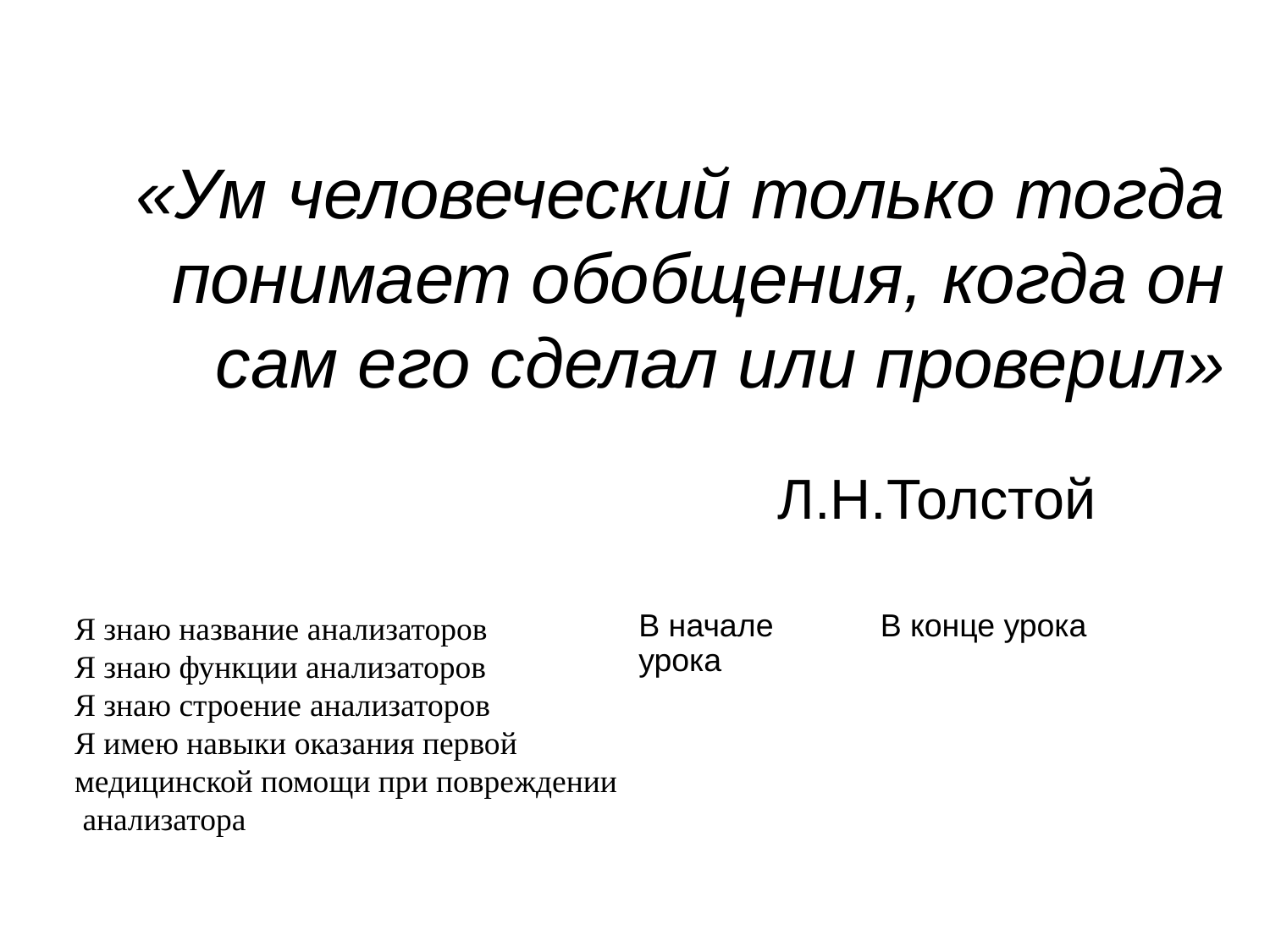

«Ум человеческий только тогда понимает обобщения, когда он сам его сделал или проверил»
Л.Н.Толстой
Я знаю название анализаторов
Я знаю функции анализаторов
Я знаю строение анализаторов
Я имею навыки оказания первой медицинской помощи при повреждении  анализатора
В начале урока
В конце урока